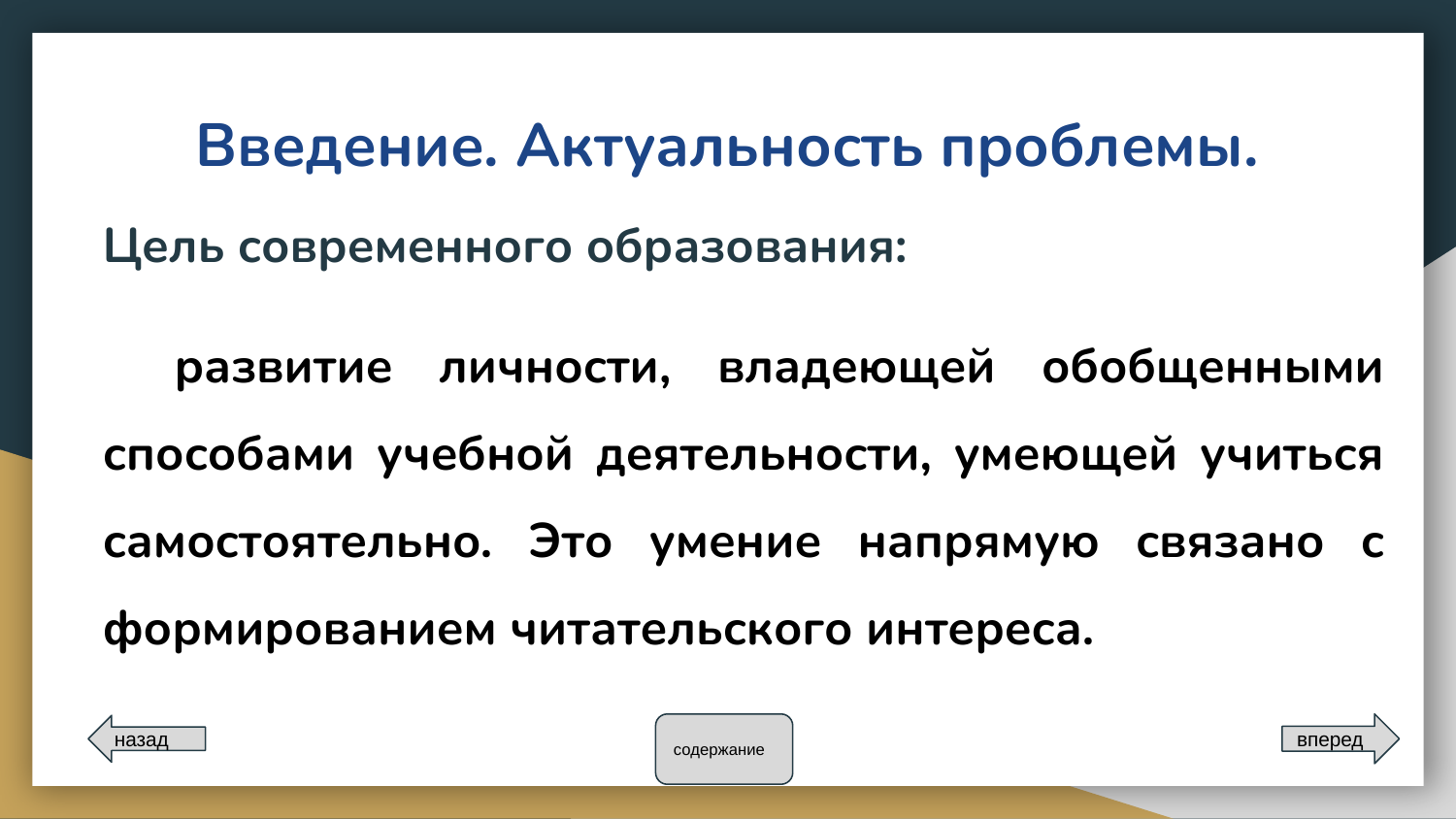

# Введение. Актуальность проблемы.
Цель современного образования:
развитие личности, владеющей обобщенными способами учебной деятельности, умеющей учиться самостоятельно. Это умение напрямую связано с формированием читательского интереса.

содержание
вперед
назад